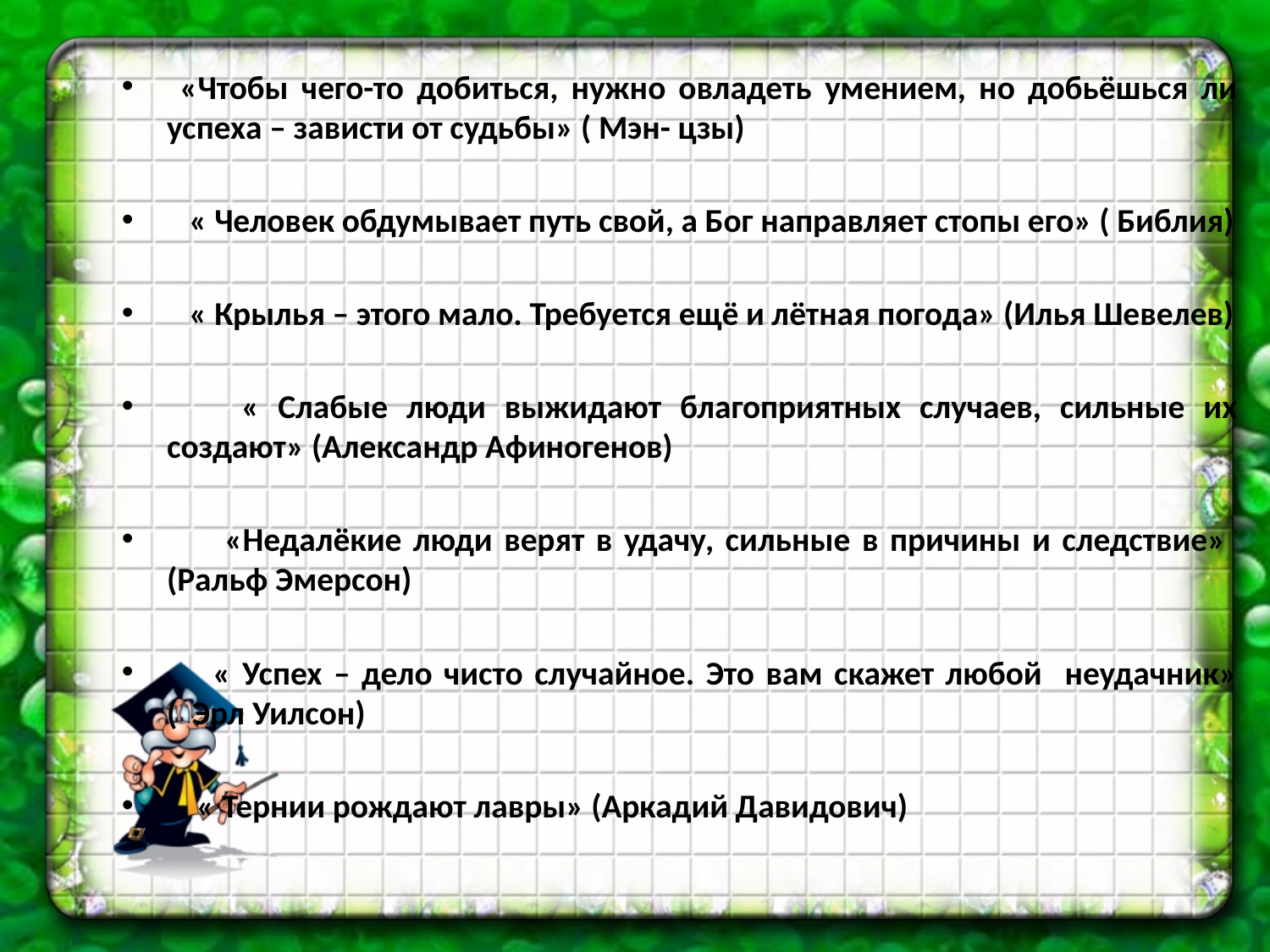

«Чтобы чего-то добиться, нужно овладеть умением, но добьёшься ли успеха – зависти от судьбы» ( Мэн- цзы)

   « Человек обдумывает путь свой, а Бог направляет стопы его» ( Библия)

   « Крылья – этого мало. Требуется ещё и лётная погода» (Илья Шевелев)

    « Слабые люди выжидают благоприятных случаев, сильные их создают» (Александр Афиногенов)

     «Недалёкие люди верят в удачу, сильные в причины и следствие»  (Ральф Эмерсон)

    « Успех – дело чисто случайное. Это вам скажет любой  неудачник» (  Эрл Уилсон)

    « Тернии рождают лавры» (Аркадий Давидович)